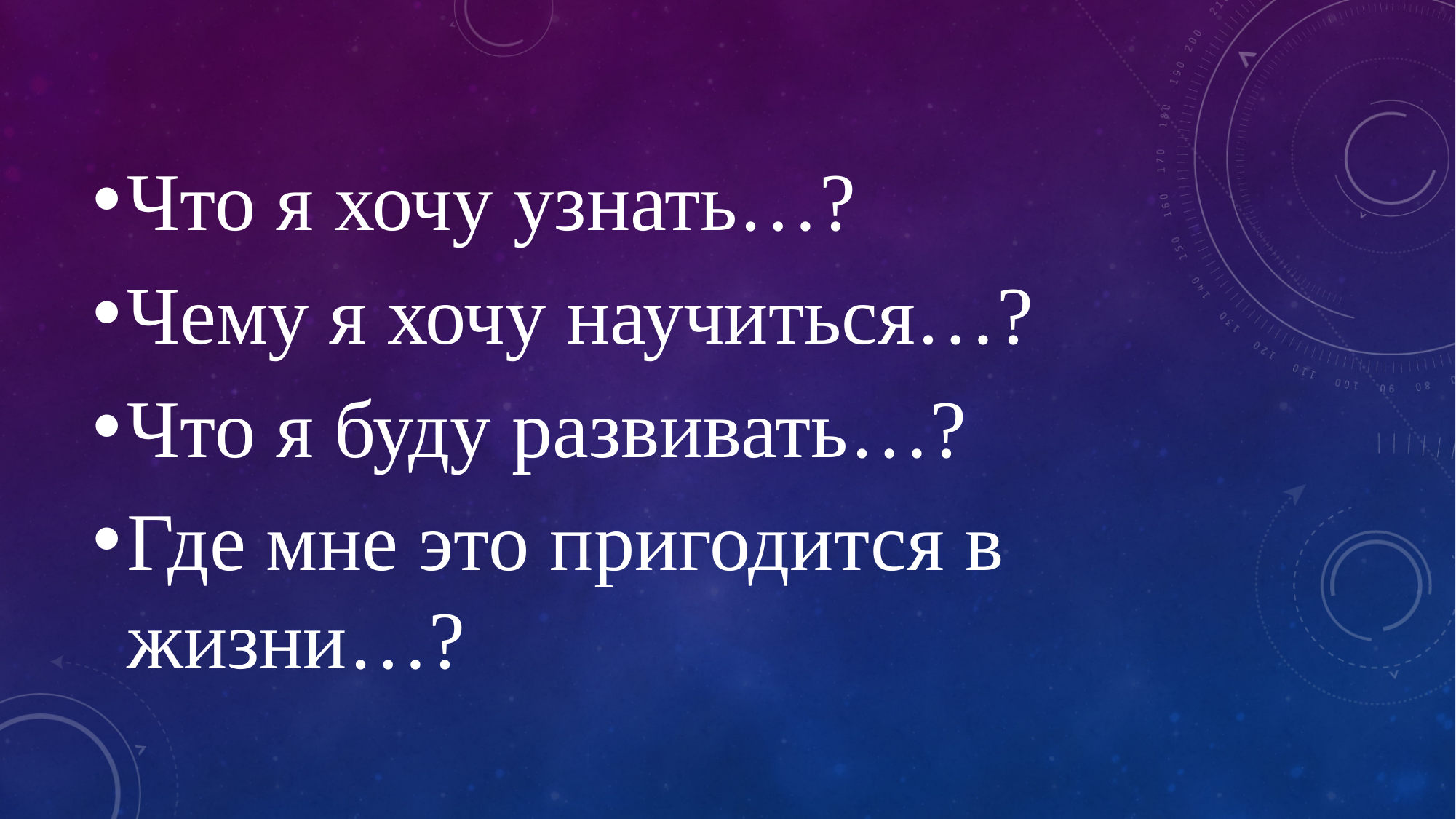

Что я хочу узнать…?
Чему я хочу научиться…?
Что я буду развивать…?
Где мне это пригодится в жизни…?